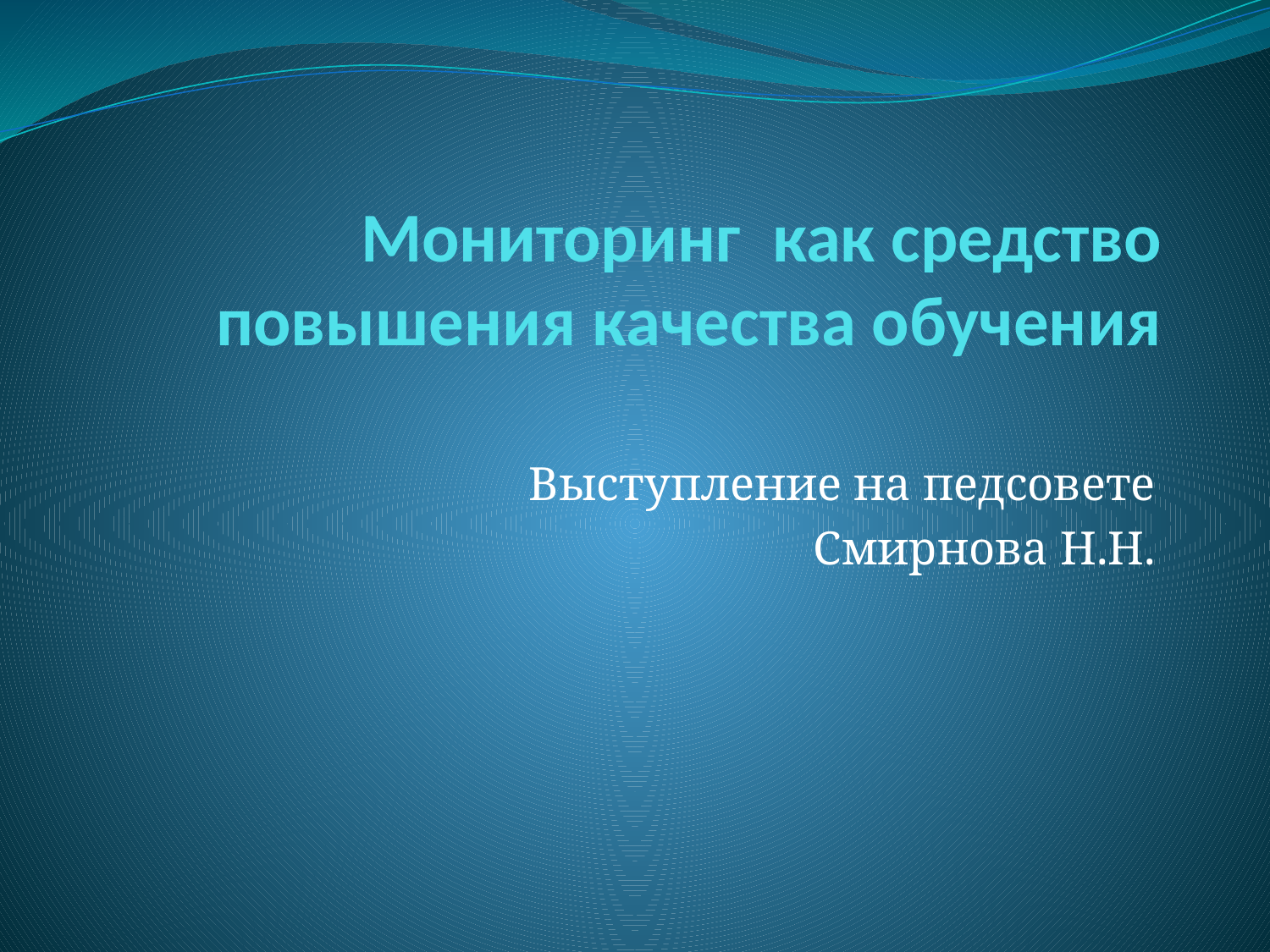

# Мониторинг  как средство повышения качества обучения
Выступление на педсовете
Смирнова Н.Н.